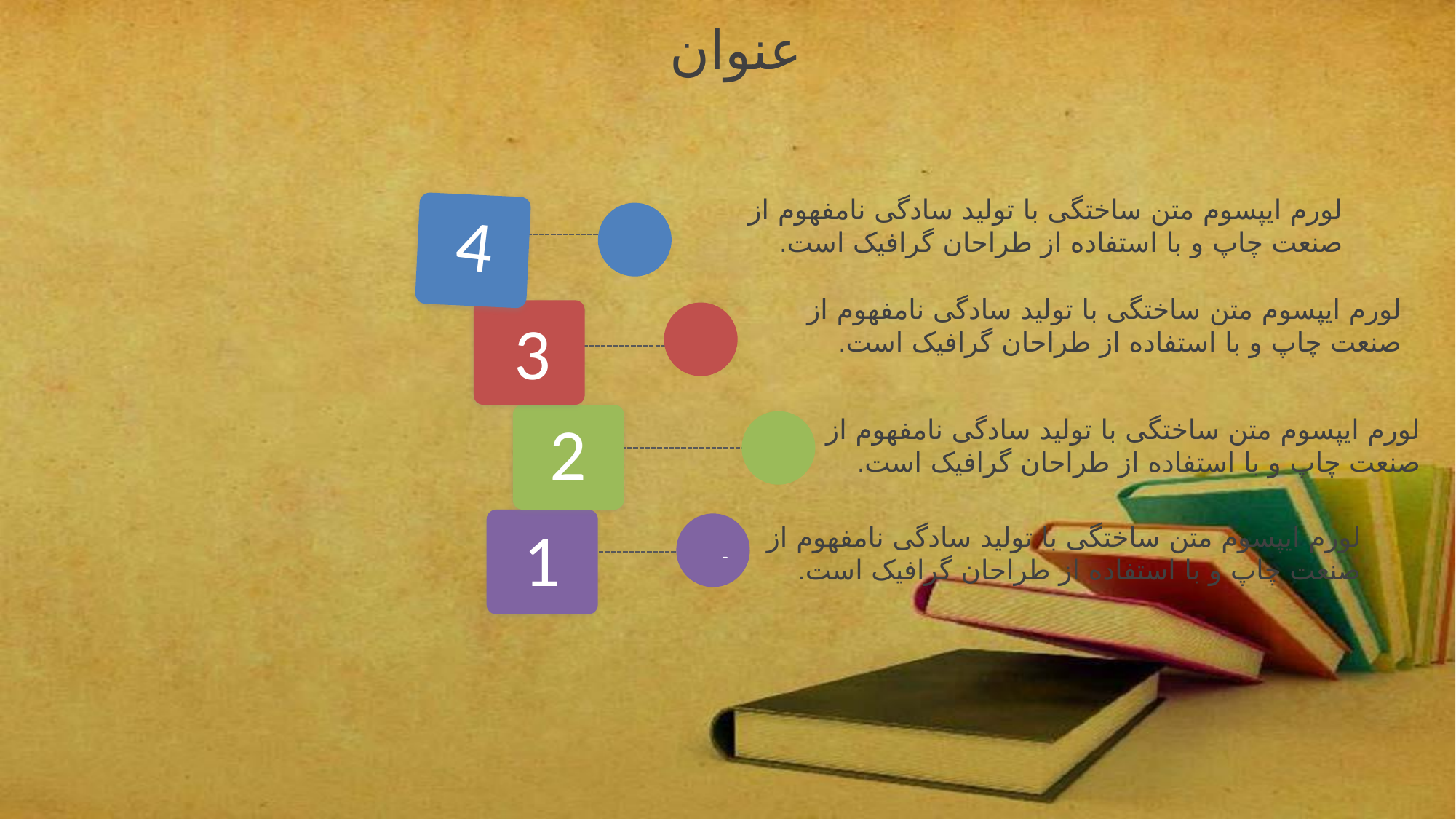

عنوان
لورم ایپسوم متن ساختگی با تولید سادگی نامفهوم از صنعت چاپ و با استفاده از طراحان گرافیک است.
4

لورم ایپسوم متن ساختگی با تولید سادگی نامفهوم از صنعت چاپ و با استفاده از طراحان گرافیک است.

3

2

لورم ایپسوم متن ساختگی با تولید سادگی نامفهوم از صنعت چاپ و با استفاده از طراحان گرافیک است.

1

لورم ایپسوم متن ساختگی با تولید سادگی نامفهوم از صنعت چاپ و با استفاده از طراحان گرافیک است.